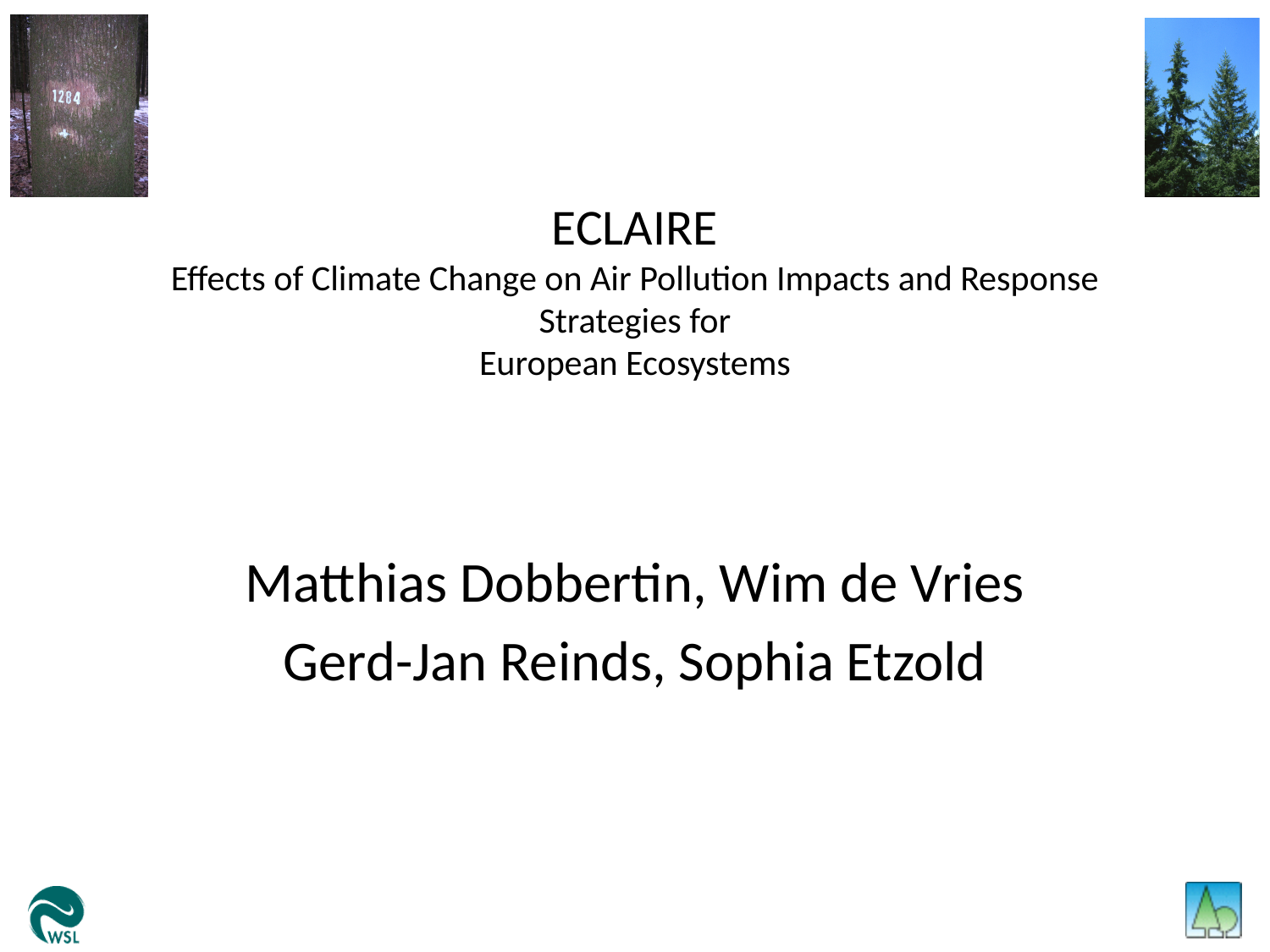

# ECLAIRE Effects of Climate Change on Air Pollution Impacts and Response Strategies for European Ecosystems
Matthias Dobbertin, Wim de Vries
Gerd-Jan Reinds, Sophia Etzold